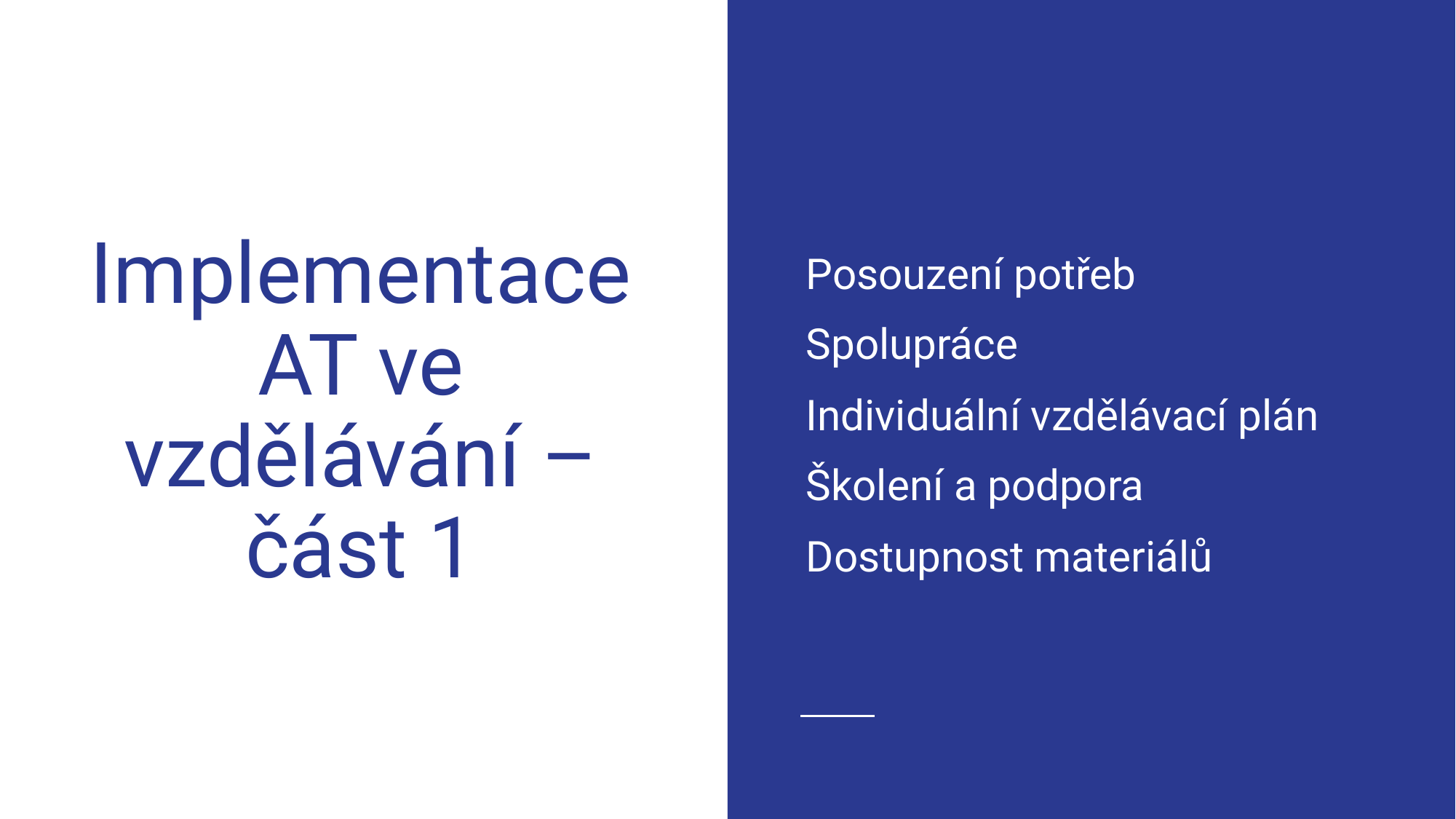

Posouzení potřeb
Spolupráce
Individuální vzdělávací plán
Školení a podpora
Dostupnost materiálů
# Implementace AT ve vzdělávání – část 1